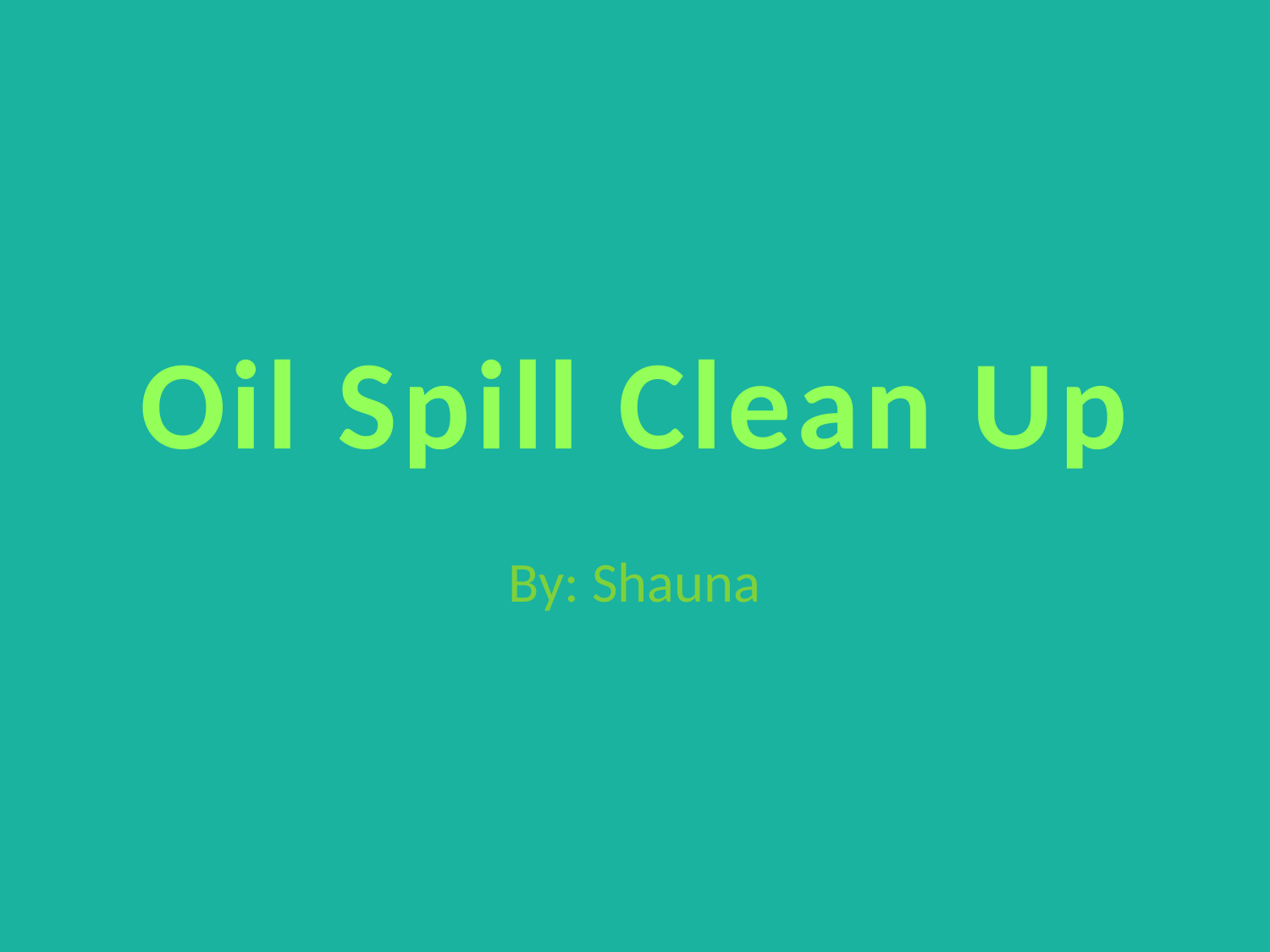

# Oil Spill Clean Up
By: Shauna